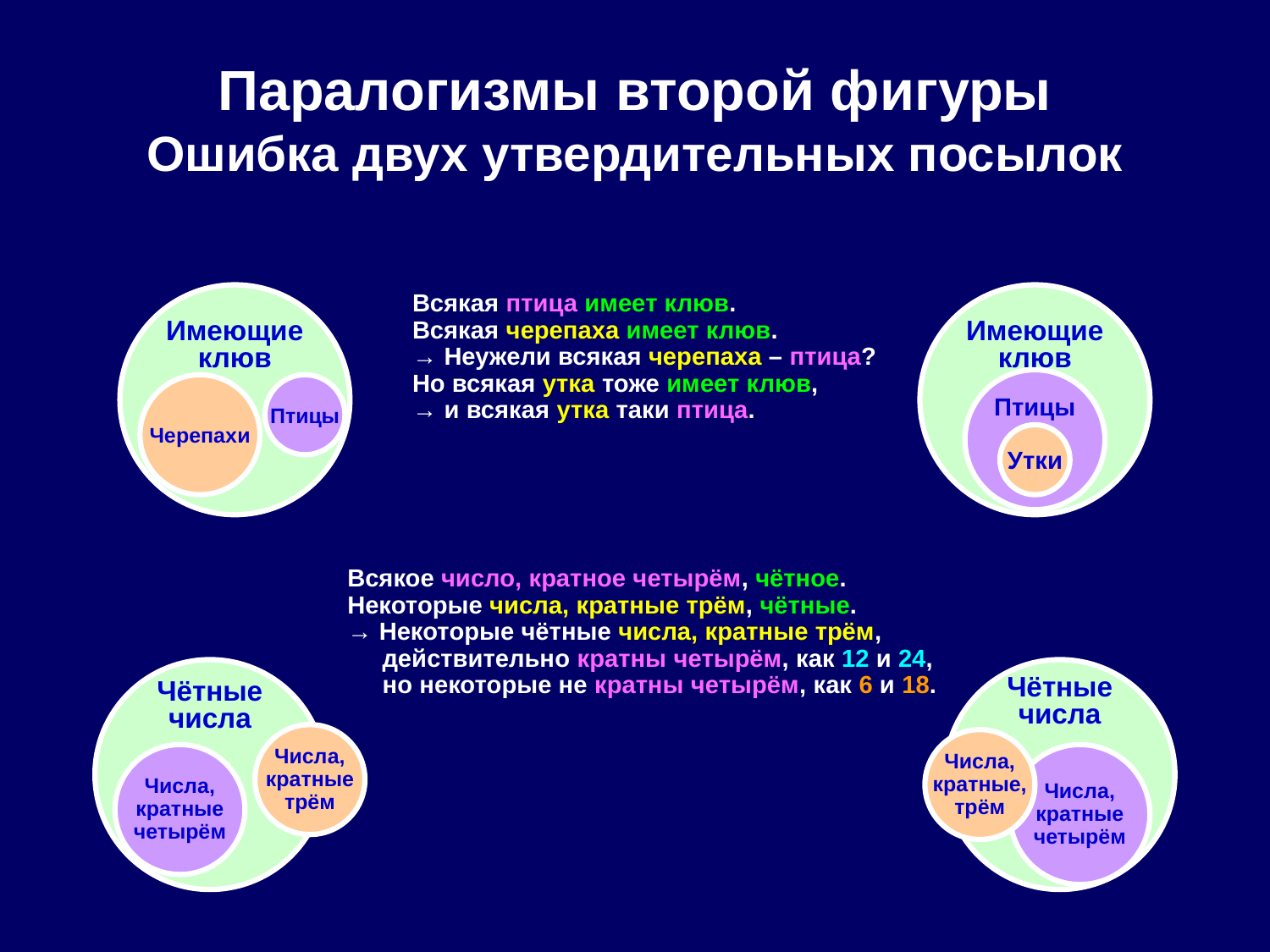

# Паралогизмы второй фигуры Ошибка двух утвердительных посылок
Имеющие
клюв

Всякая птица имеет клюв.
Всякая черепаха имеет клюв.
→ Неужели всякая черепаха – птица?
Но всякая утка тоже имеет клюв,
→ и всякая утка таки птица.
Имеющие
клюв

Птицы
Черепахи
Птицы
Утки
Всякое число, кратное четырём, чётное.
Некоторые числа, кратные трём, чётные.
→ Некоторые чётные числа, кратные трём,
     действительно кратны четырём, как 12 и 24,
     но некоторые не кратны четырём, как 6 и 18.
Чётные
числа

Чётные
числа
Числа,
кратные
трём
Числа,
кратные,
трём
Числа,
кратные
четырём
Числа,
кратные
четырём